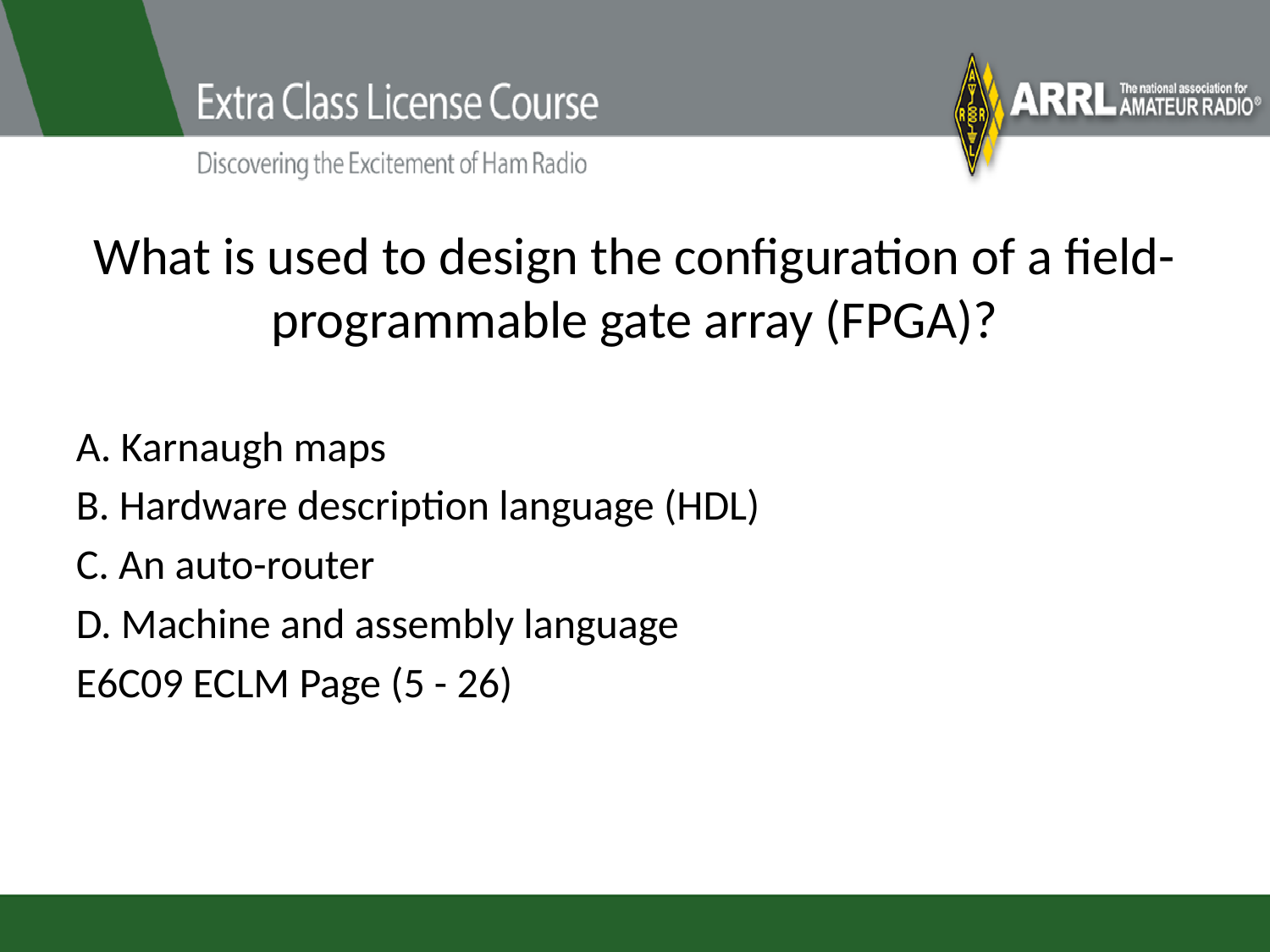

# What is used to design the configuration of a field-programmable gate array (FPGA)?
A. Karnaugh maps
B. Hardware description language (HDL)
C. An auto-router
D. Machine and assembly language
E6C09 ECLM Page (5 - 26)